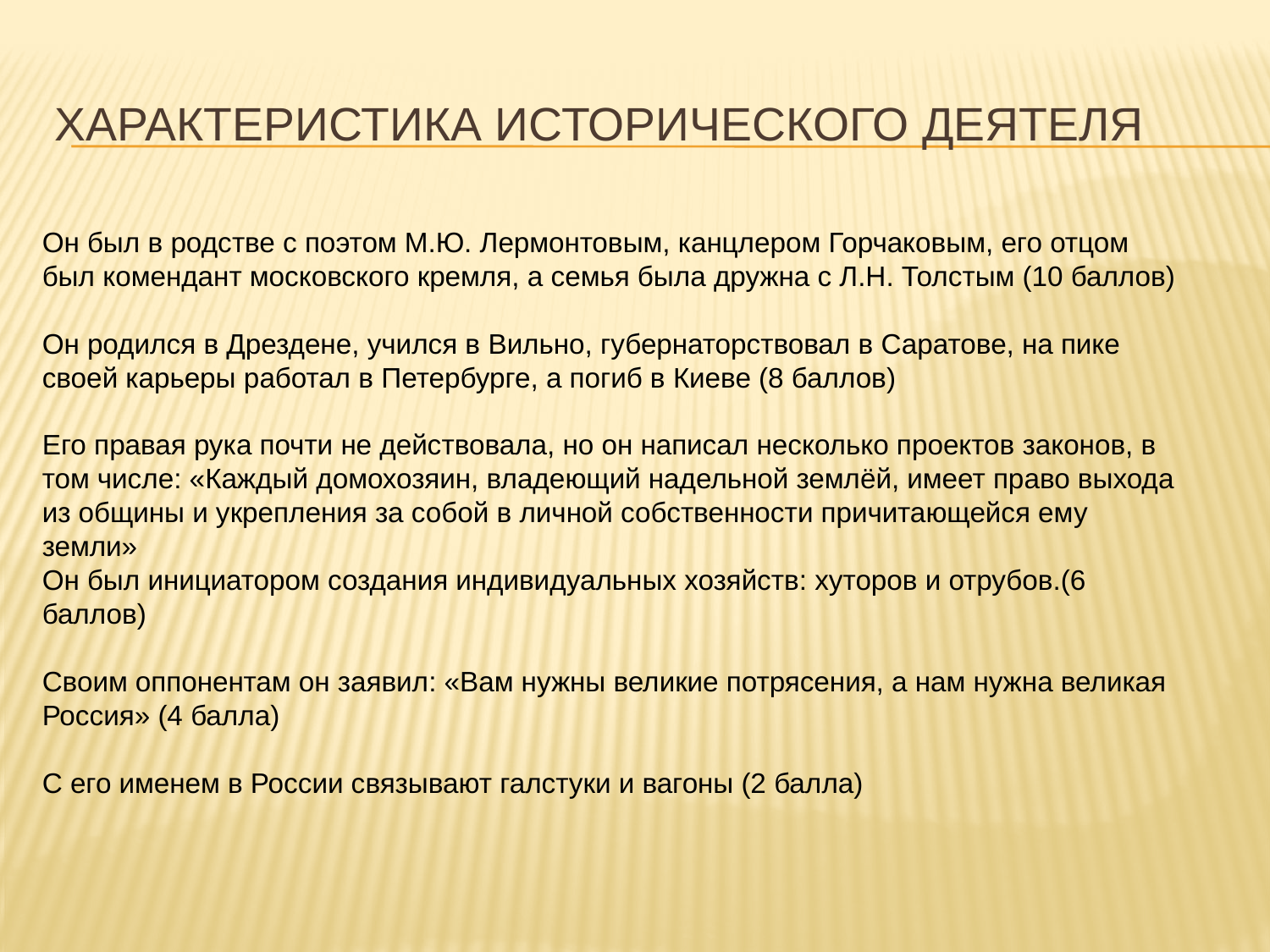

# Характеристика исторического деятеля
Он был в родстве с поэтом М.Ю. Лермонтовым, канцлером Горчаковым, его отцом был комендант московского кремля, а семья была дружна с Л.Н. Толстым (10 баллов)

Он родился в Дрездене, учился в Вильно, губернаторствовал в Саратове, на пике своей карьеры работал в Петербурге, а погиб в Киеве (8 баллов)

Его правая рука почти не действовала, но он написал несколько проектов законов, в том числе: «Каждый домохозяин, владеющий надельной землёй, имеет право выхода из общины и укрепления за собой в личной собственности причитающейся ему земли»
Он был инициатором создания индивидуальных хозяйств: хуторов и отрубов.(6 баллов)

Своим оппонентам он заявил: «Вам нужны великие потрясения, а нам нужна великая Россия» (4 балла)

С его именем в России связывают галстуки и вагоны (2 балла)